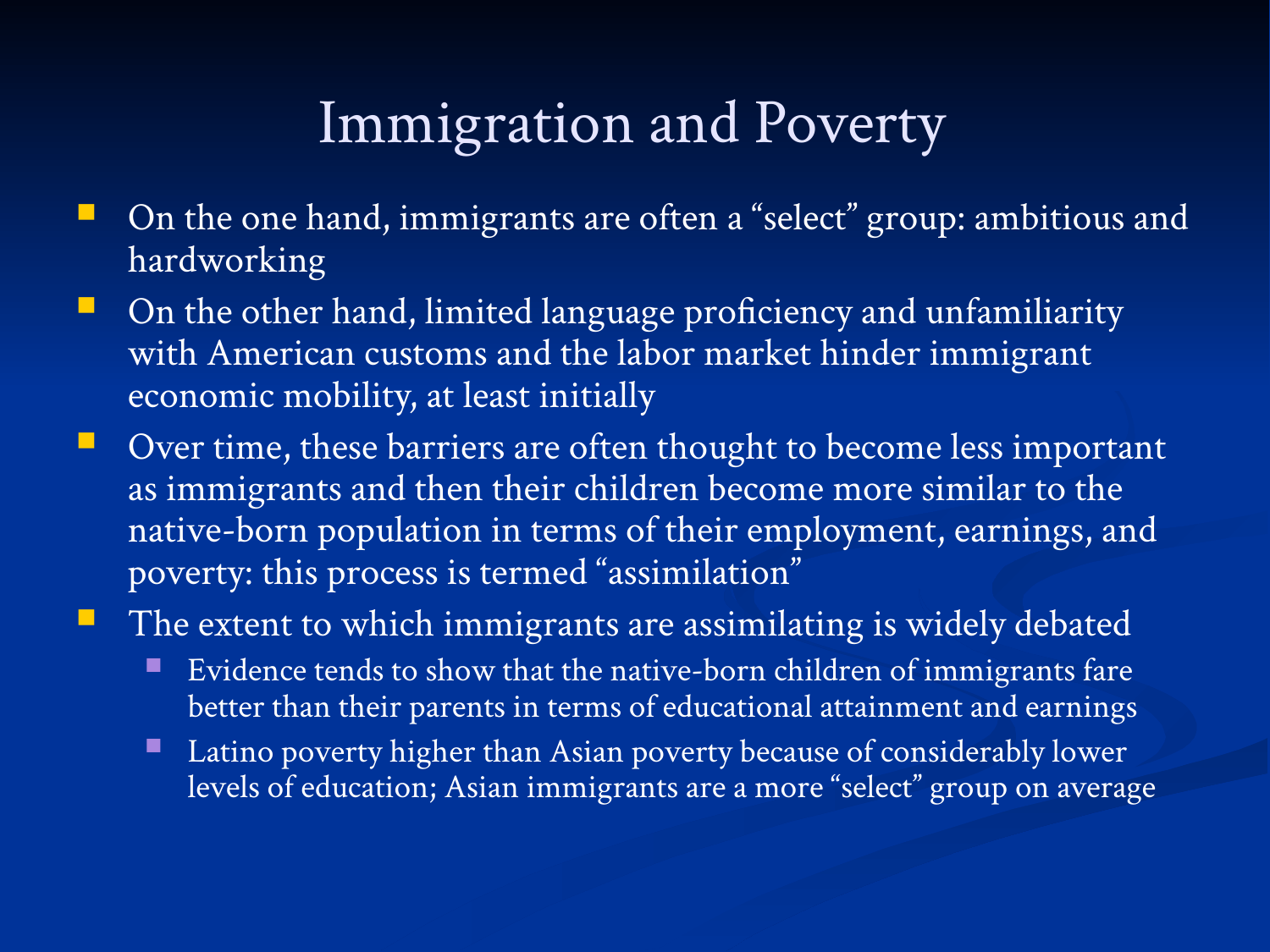

# Immigration and Poverty
On the one hand, immigrants are often a “select” group: ambitious and hardworking
On the other hand, limited language proficiency and unfamiliarity with American customs and the labor market hinder immigrant economic mobility, at least initially
Over time, these barriers are often thought to become less important as immigrants and then their children become more similar to the native-born population in terms of their employment, earnings, and poverty: this process is termed “assimilation”
The extent to which immigrants are assimilating is widely debated
Evidence tends to show that the native-born children of immigrants fare better than their parents in terms of educational attainment and earnings
Latino poverty higher than Asian poverty because of considerably lower levels of education; Asian immigrants are a more “select” group on average